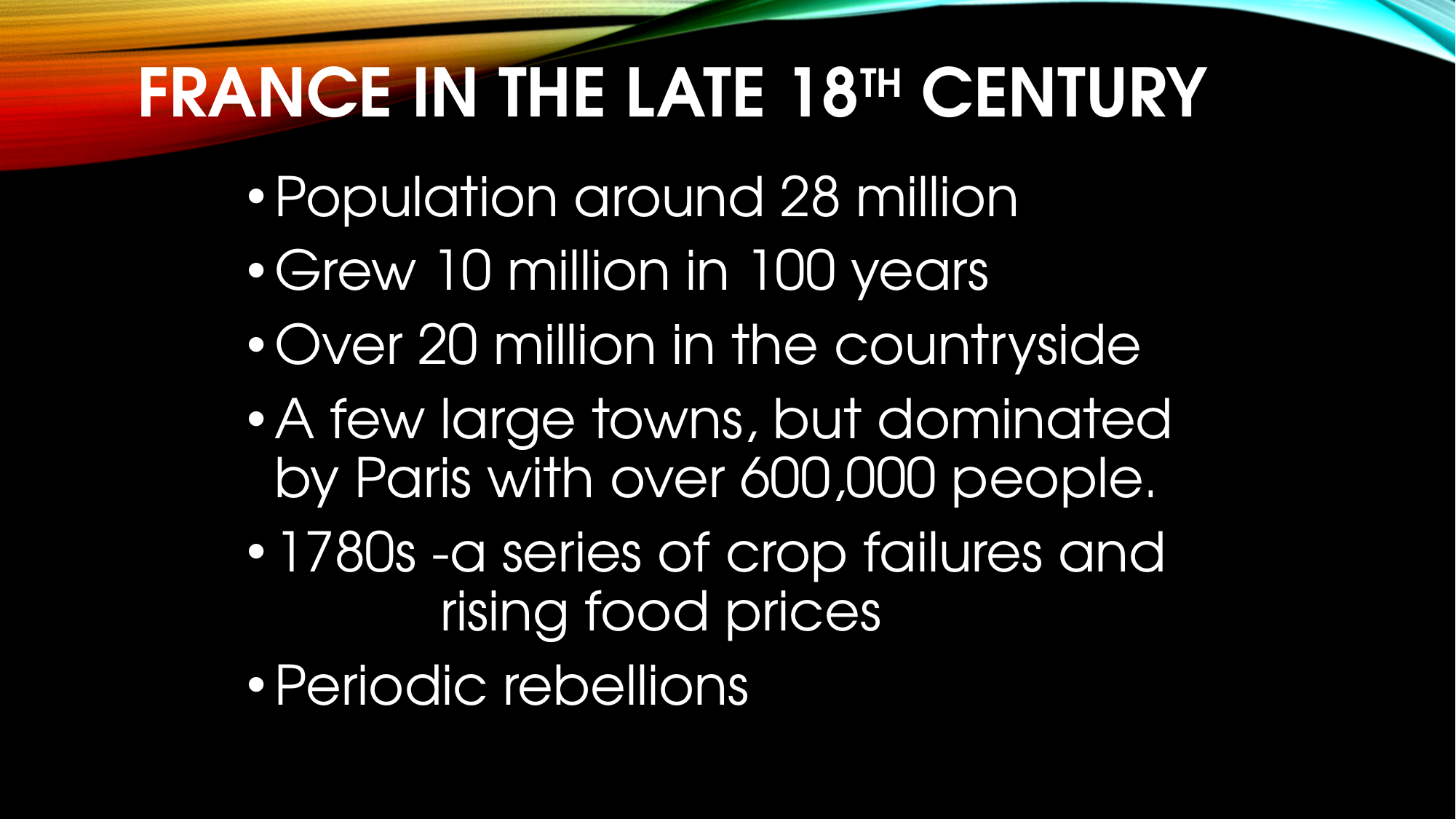

# France in the late 18th Century
Population around 28 million
Grew 10 million in 100 years
Over 20 million in the countryside
A few large towns, but dominated by Paris with over 600,000 people.
1780s -a series of crop failures and              rising food prices
Periodic rebellions